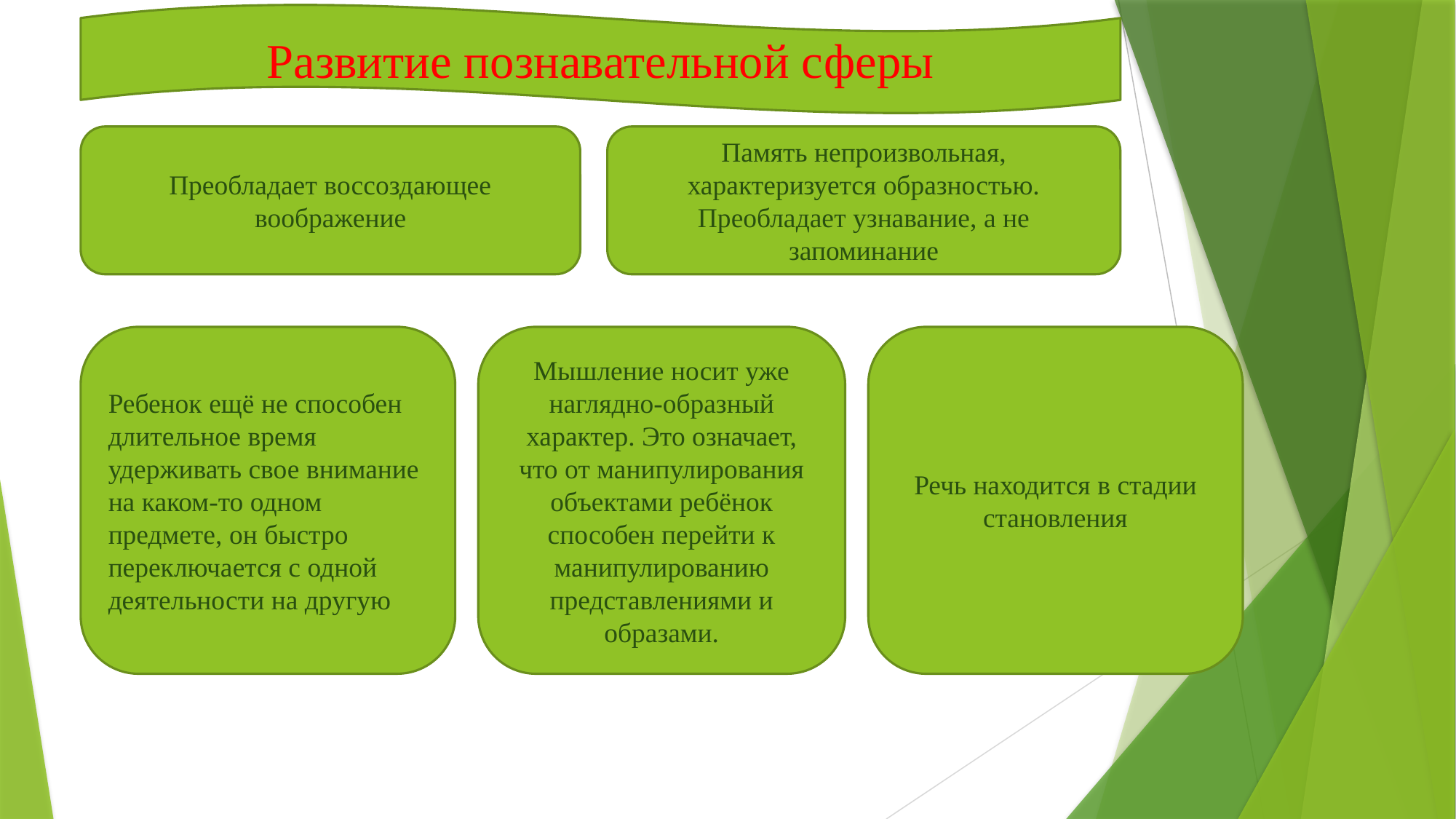

Развитие познавательной сферы
Преобладает воссоздающее воображение
Память непроизвольная, характеризуется образностью. Преобладает узнавание, а не запоминание
Ребенок ещё не способен длительное время удерживать свое внимание на каком-то одном предмете, он быстро переключается с одной деятельности на другую
Мышление носит уже наглядно-образный характер. Это означает, что от манипулирования объектами ребёнок способен перейти к манипулированию представлениями и образами.
Речь находится в стадии становления